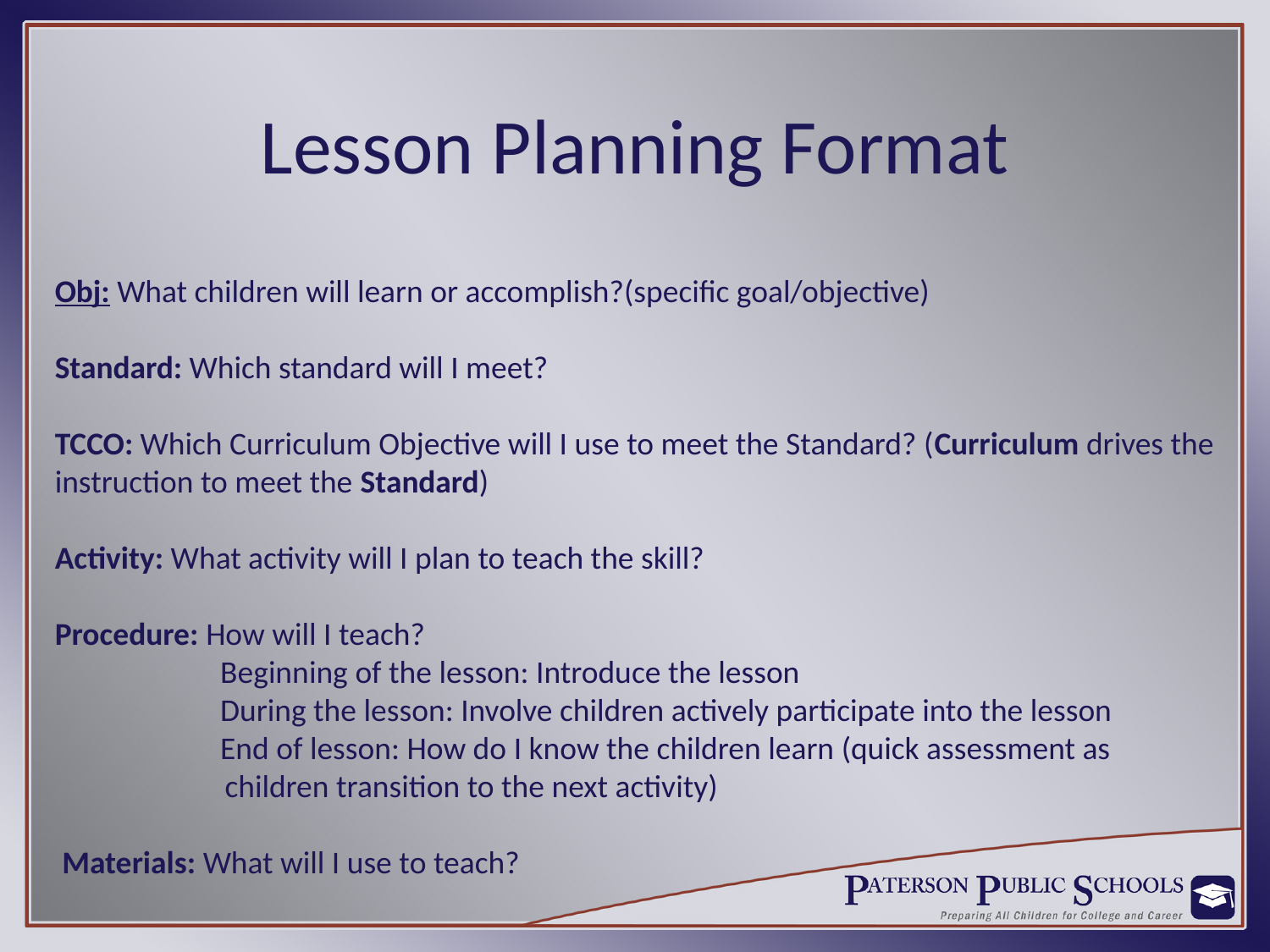

Lesson Planning Format
Obj: What children will learn or accomplish?(specific goal/objective)

Standard: Which standard will I meet?

TCCO: Which Curriculum Objective will I use to meet the Standard? (Curriculum drives the instruction to meet the Standard)

Activity: What activity will I plan to teach the skill?

Procedure: How will I teach?
                       Beginning of the lesson: Introduce the lesson
                       During the lesson: Involve children actively participate into the lesson
                       End of lesson: How do I know the children learn (quick assessment as 		      children transition to the next activity)

 Materials: What will I use to teach?